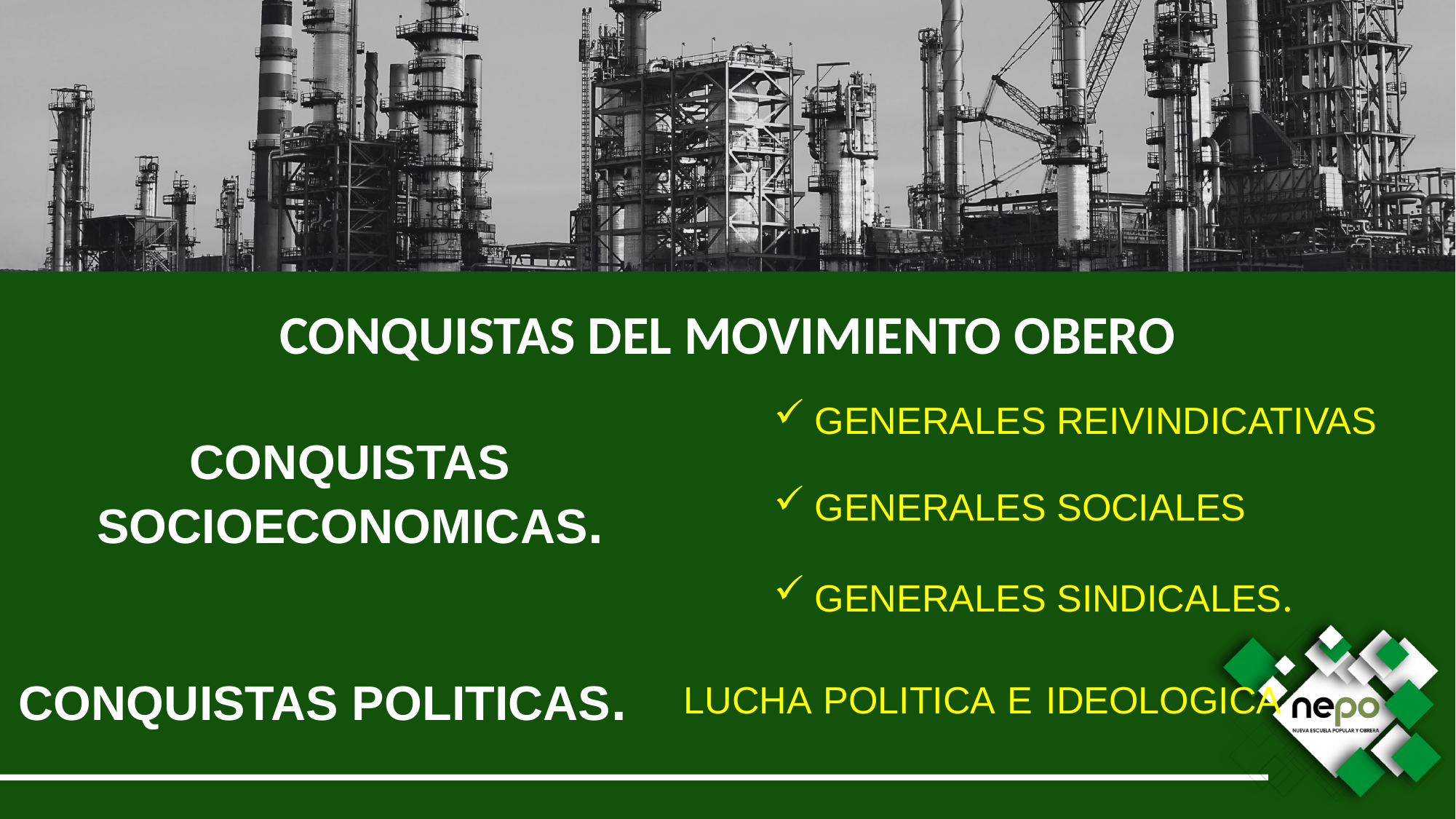

CONQUISTAS DEL MOVIMIENTO OBERO
GENERALES REIVINDICATIVAS
CONQUISTAS SOCIOECONOMICAS.
GENERALES SOCIALES
GENERALES SINDICALES.
CONQUISTAS POLITICAS.
LUCHA POLITICA E IDEOLOGICA